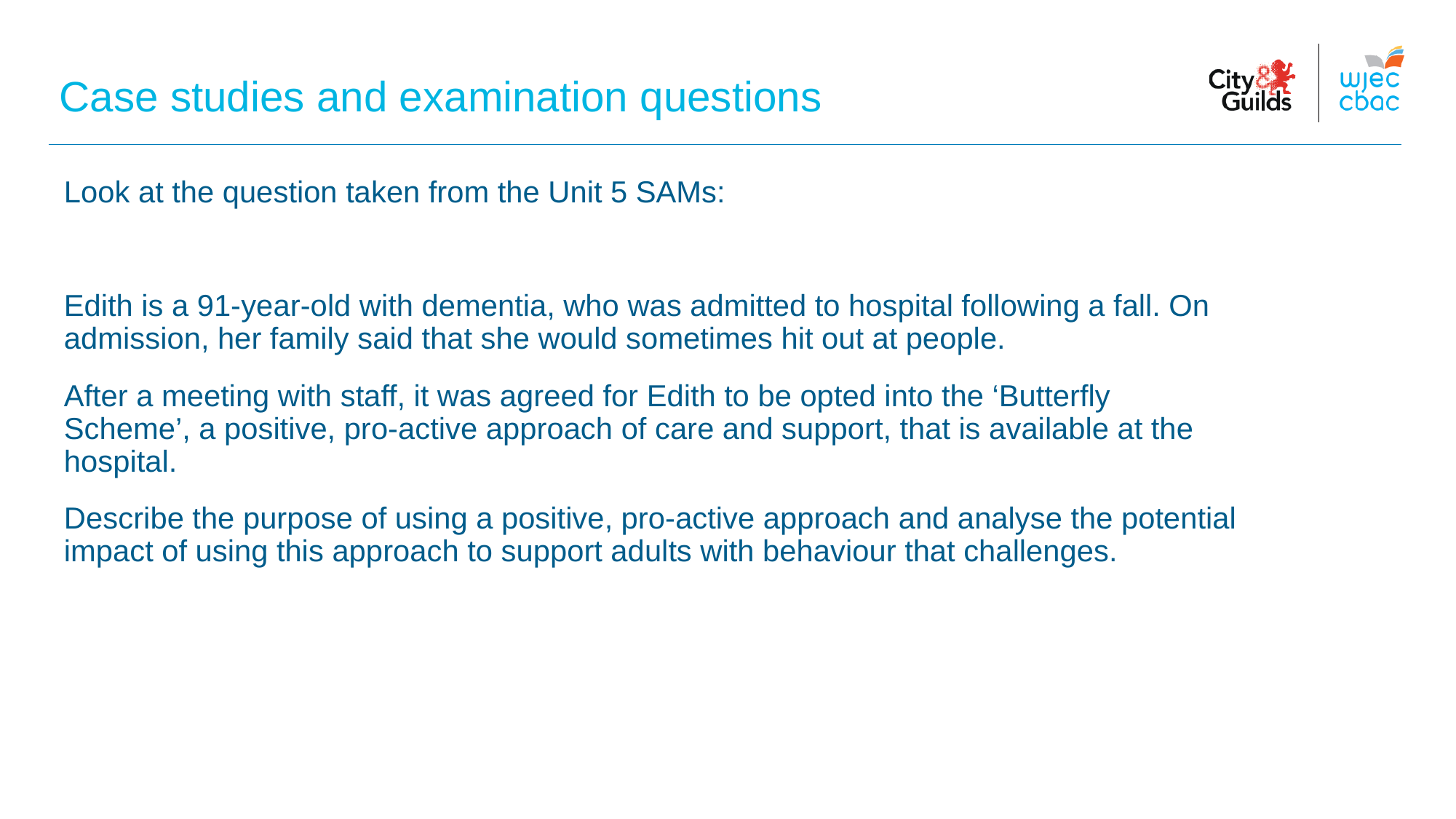

# Case studies and examination questions
Look at the question taken from the Unit 5 SAMs:

Edith is a 91-year-old with dementia, who was admitted to hospital following a fall. On admission, her family said that she would sometimes hit out at people.
After a meeting with staff, it was agreed for Edith to be opted into the ‘Butterfly Scheme’, a positive, pro-active approach of care and support, that is available at the hospital.
Describe the purpose of using a positive, pro-active approach and analyse the potential impact of using this approach to support adults with behaviour that challenges.